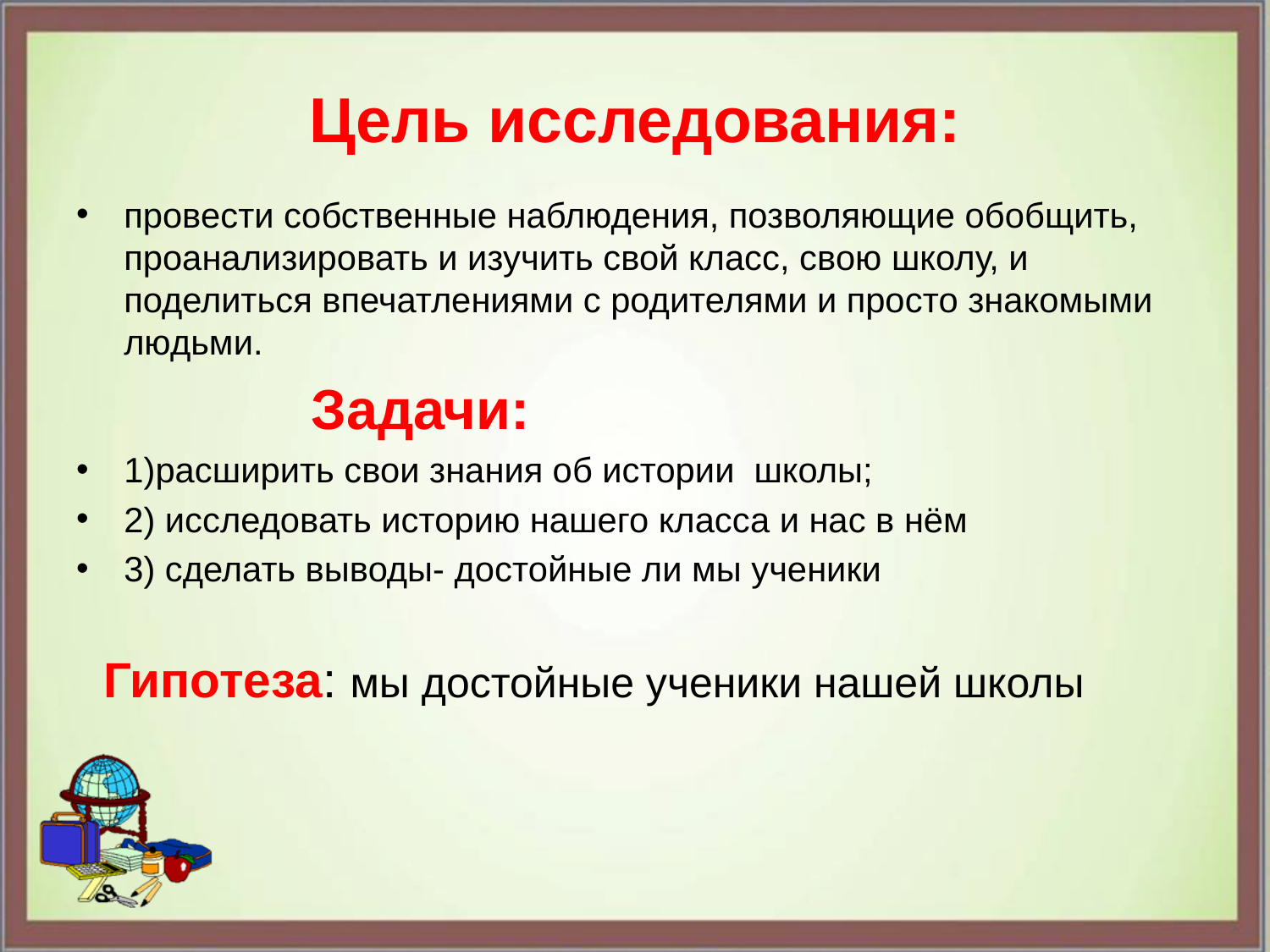

# Цель исследования:
провести собственные наблюдения, позволяющие обобщить, проанализировать и изучить свой класс, свою школу, и поделиться впечатлениями с родителями и просто знакомыми людьми.
               Задачи:
1)расширить свои знания об истории  школы;
2) исследовать историю нашего класса и нас в нём
3) сделать выводы- достойные ли мы ученики

  Гипотеза: мы достойные ученики нашей школы